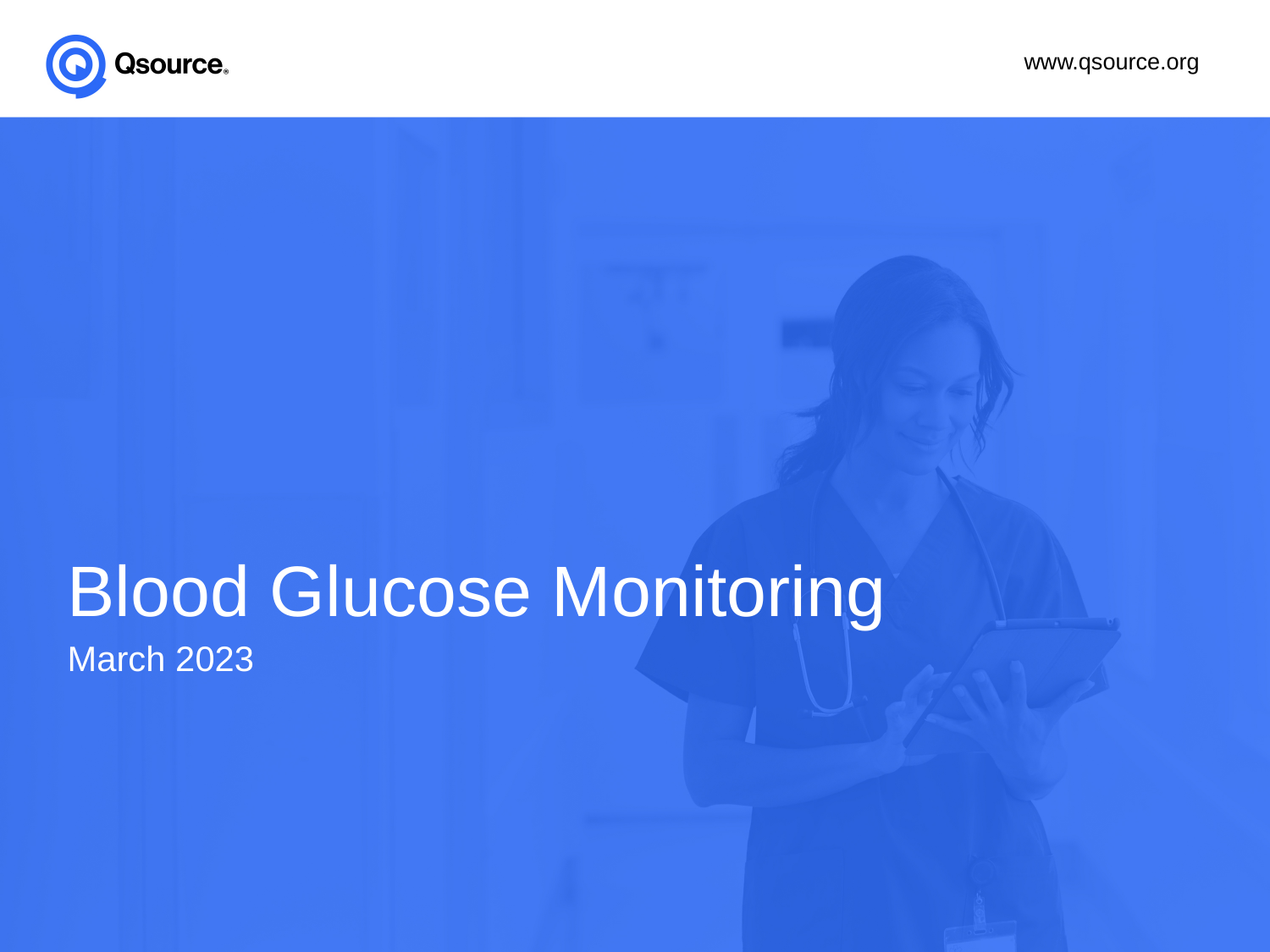

www.qsource.org
# Blood Glucose Monitoring
March 2023